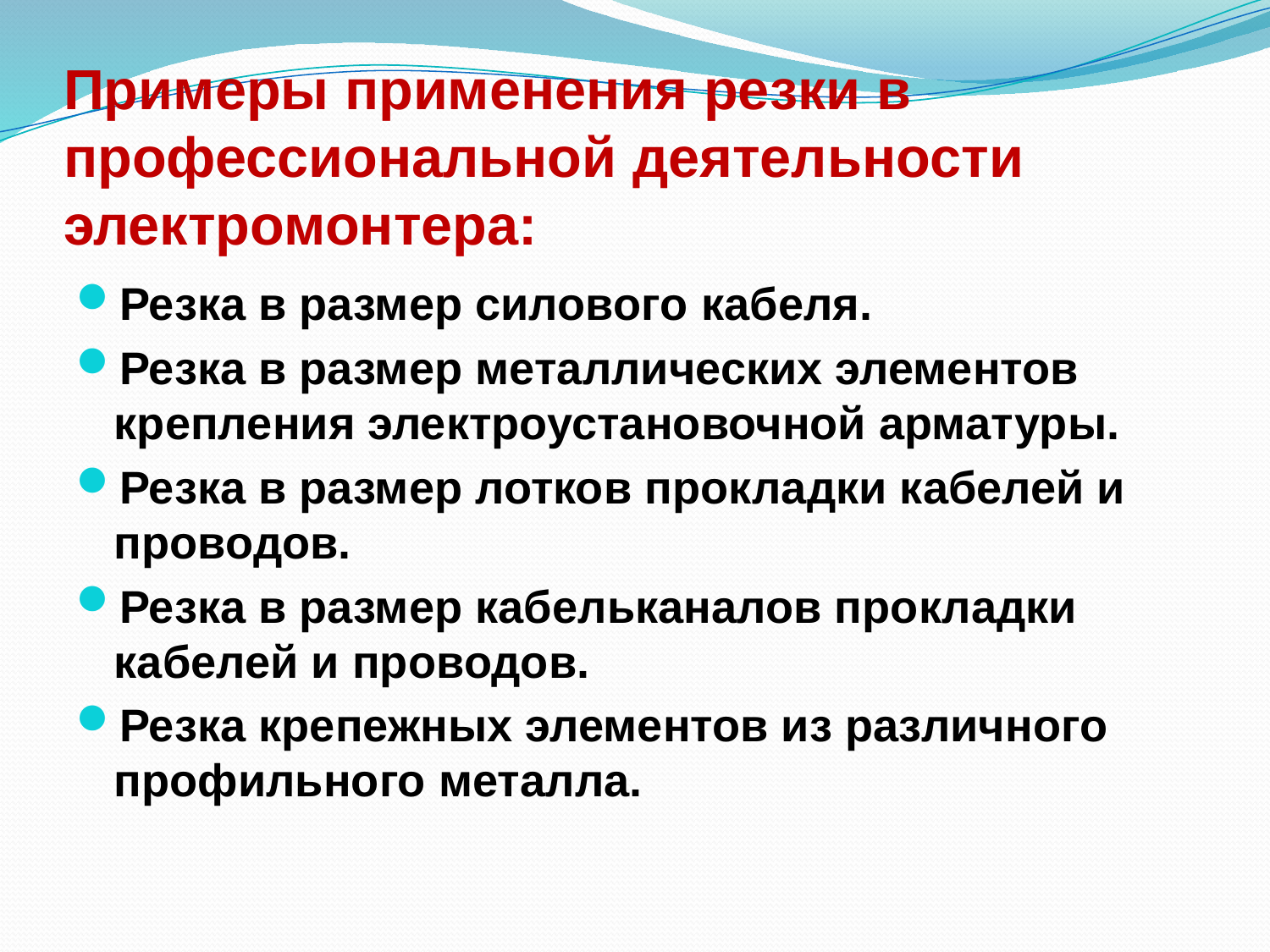

# Примеры применения резки в профессиональной деятельности электромонтера:
Резка в размер силового кабеля.
Резка в размер металлических элементов крепления электроустановочной арматуры.
Резка в размер лотков прокладки кабелей и проводов.
Резка в размер кабельканалов прокладки кабелей и проводов.
Резка крепежных элементов из различного профильного металла.